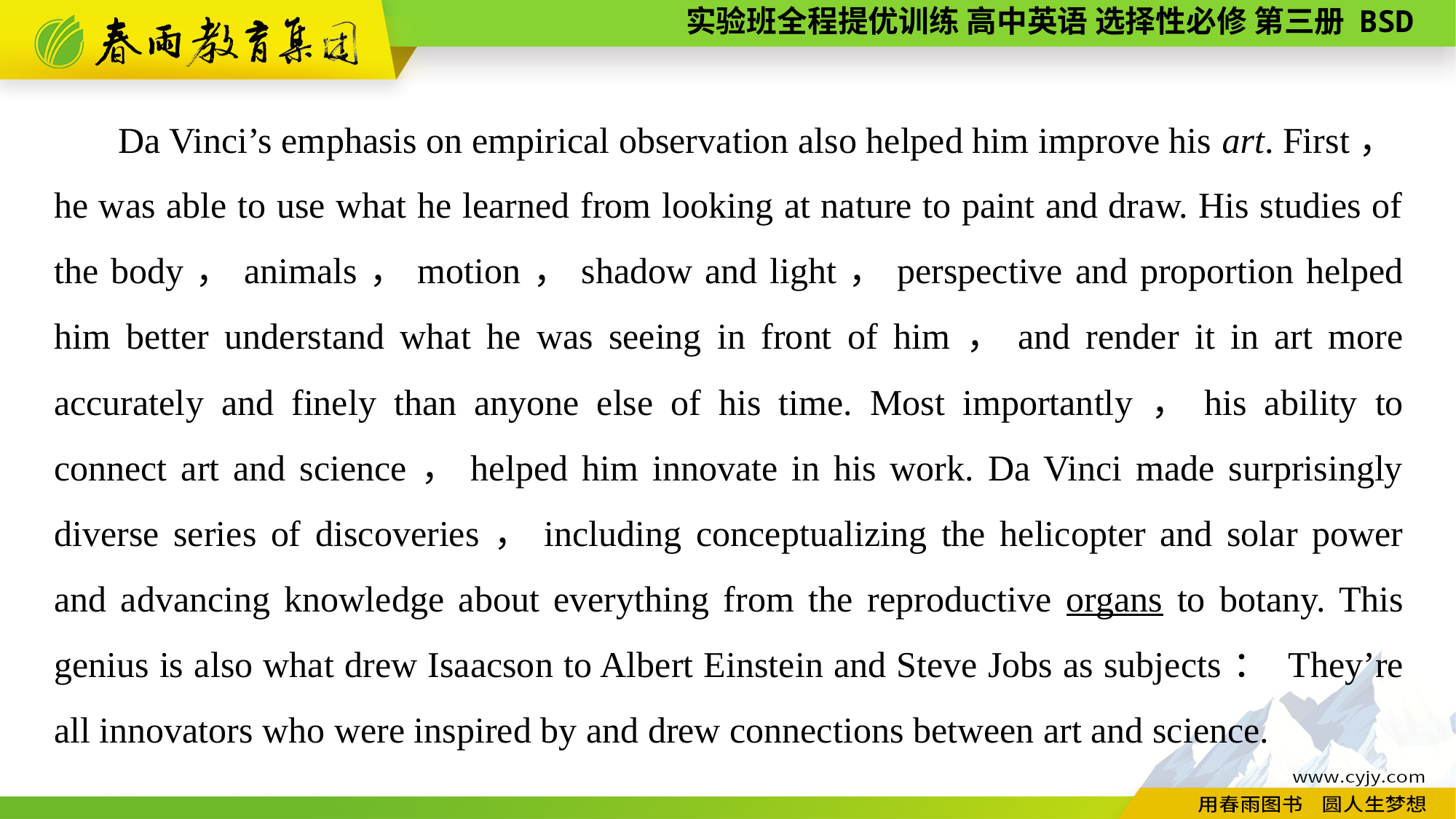

Da Vinci’s emphasis on empirical observation also helped him improve his art. First，he was able to use what he learned from looking at nature to paint and draw. His studies of the body，animals，motion，shadow and light，perspective and proportion helped him better understand what he was seeing in front of him，and render it in art more accurately and finely than anyone else of his time. Most importantly，his ability to connect art and science，helped him innovate in his work. Da Vinci made surprisingly diverse series of discoveries，including conceptualizing the helicopter and solar power and advancing knowledge about everything from the reproductive organs to botany. This genius is also what drew Isaacson to Albert Einstein and Steve Jobs as subjects： They’re all innovators who were inspired by and drew connections between art and science.